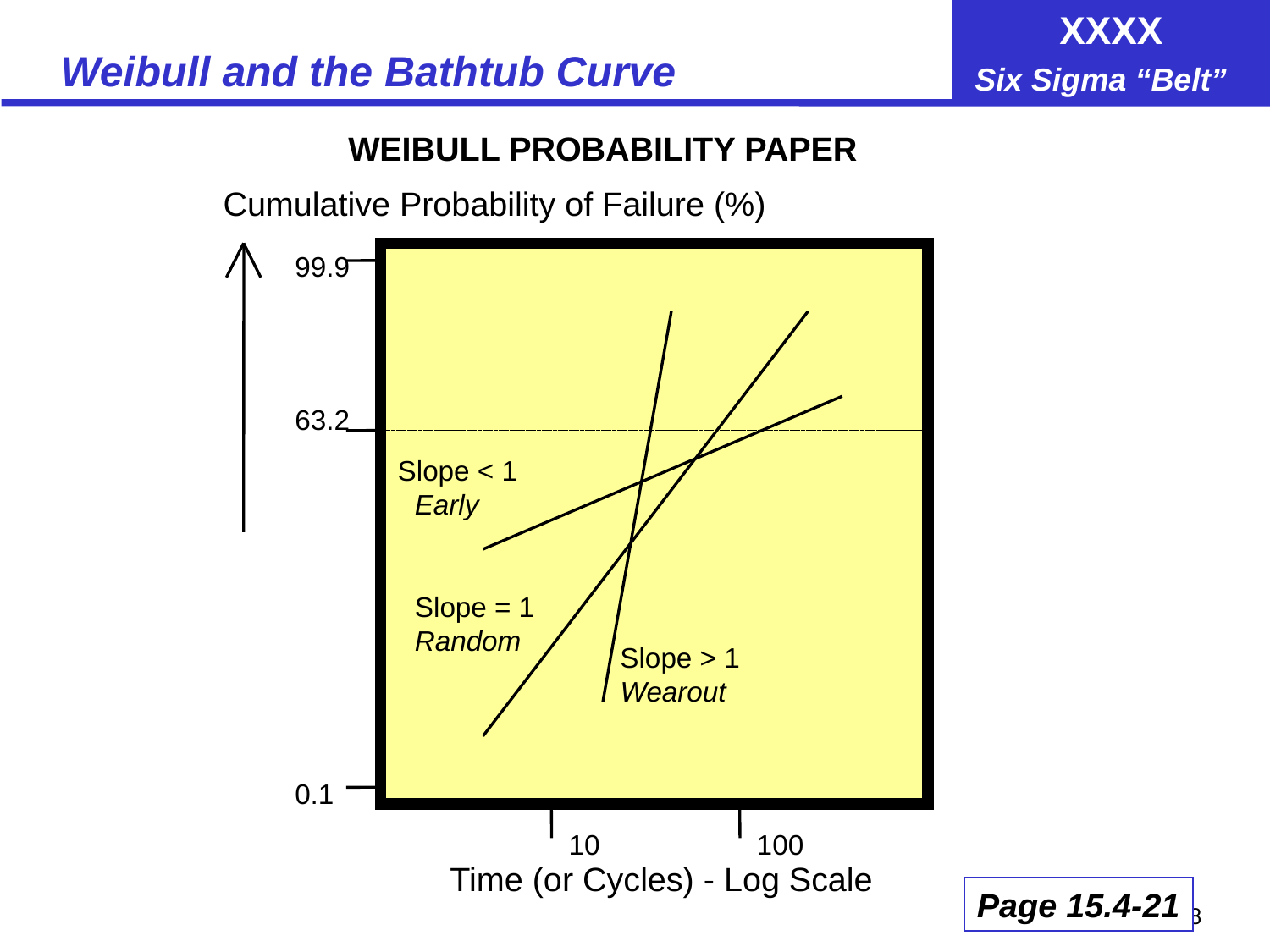

# Weibull and the Bathtub Curve

WEIBULL PROBABILITY PAPER
Cumulative Probability of Failure (%)

99.9

63.2

Slope < 1
Early
Slope = 1
Random
Slope > 1
Wearout
0.1

10
100
Time (or Cycles) - Log Scale
Page 15.4-21